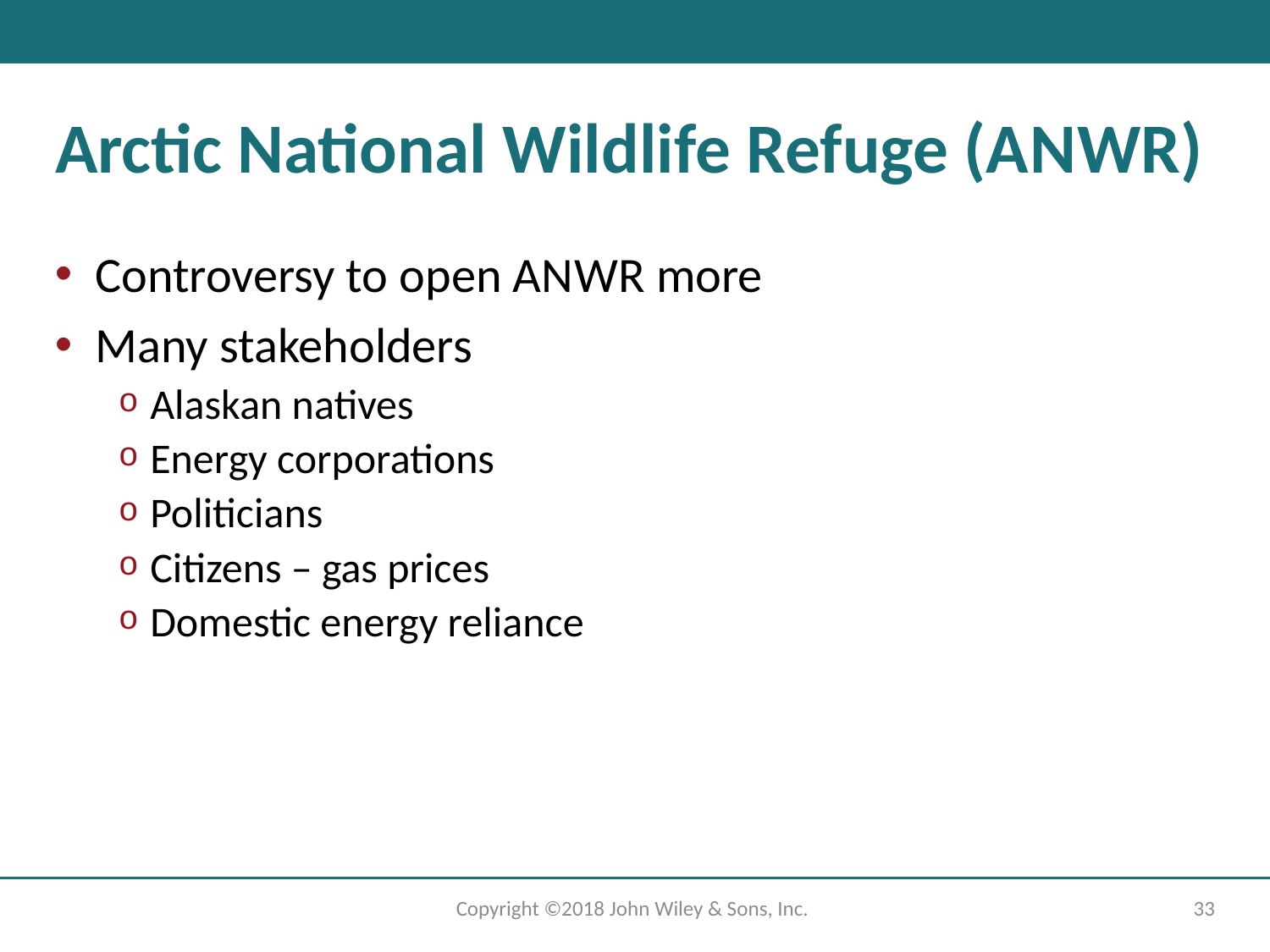

# Arctic National Wildlife Refuge (A N W R)
Controversy to open A N W R more
Many stakeholders
Alaskan natives
Energy corporations
Politicians
Citizens – gas prices
Domestic energy reliance
Copyright ©2018 John Wiley & Sons, Inc.
33